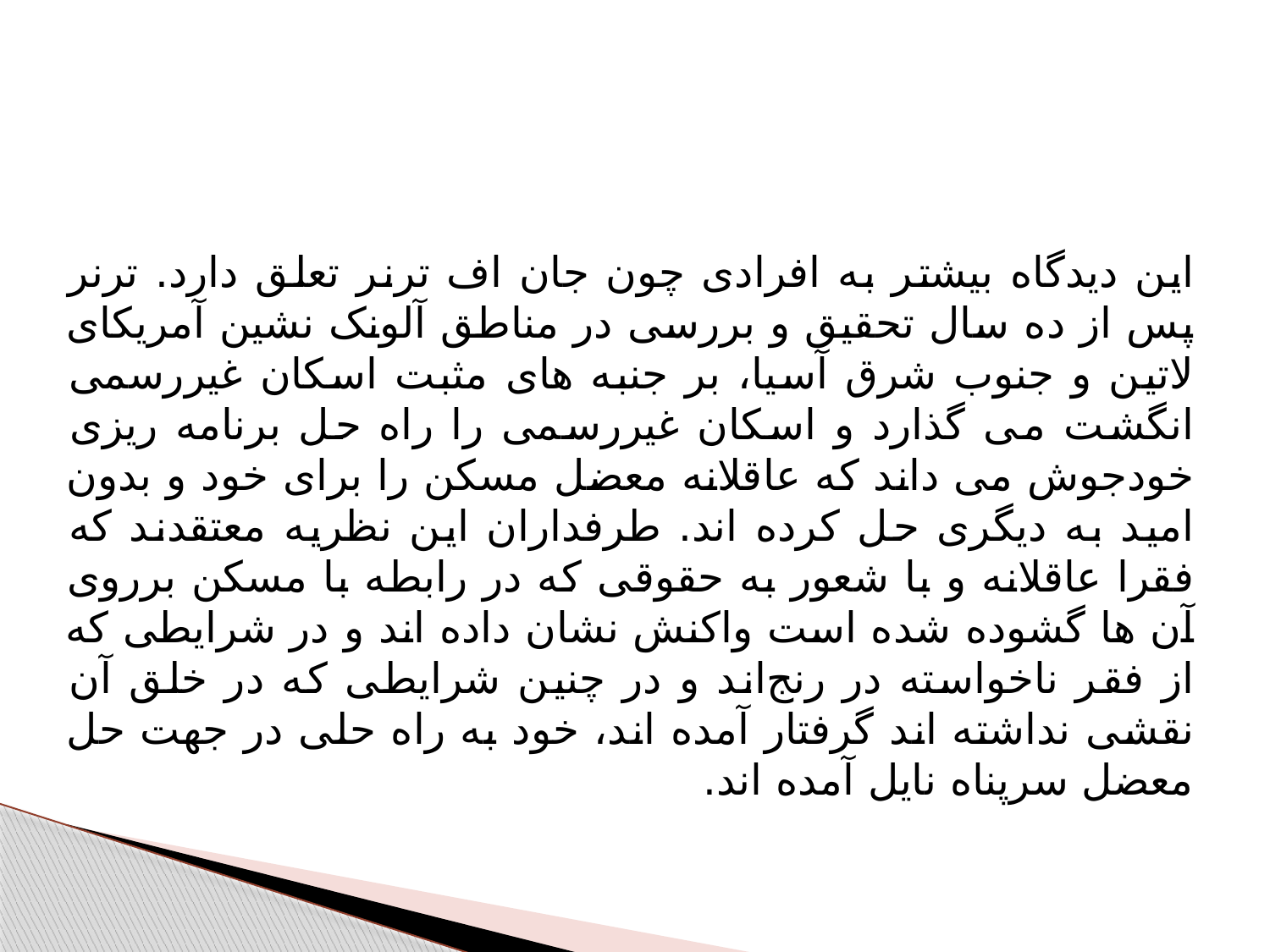

این دیدگاه بیشتر به افرادی چون جان اف ترنر تعلق دارد. ترنر پس از ده سال تحقیق و بررسی در مناطق آلونک نشین آمریکای لاتین و جنوب شرق آسیا، بر جنبه های مثبت اسکان غیررسمی انگشت می گذارد و اسکان غیررسمی را راه حل برنامه ریزی خودجوش می داند که عاقلانه معضل مسکن را برای خود و بدون امید به دیگری حل کرده اند. طرفداران این نظریه معتقدند که فقرا عاقلانه و با شعور به حقوقی که در رابطه با مسکن برروی آن ها گشوده شده است واکنش نشان داده اند و در شرایطی که از فقر ناخواسته در رنج‌اند و در چنین شرایطی که در خلق آن نقشی نداشته اند گرفتار آمده اند، خود به راه حلی در جهت حل معضل سرپناه نایل آمده اند.